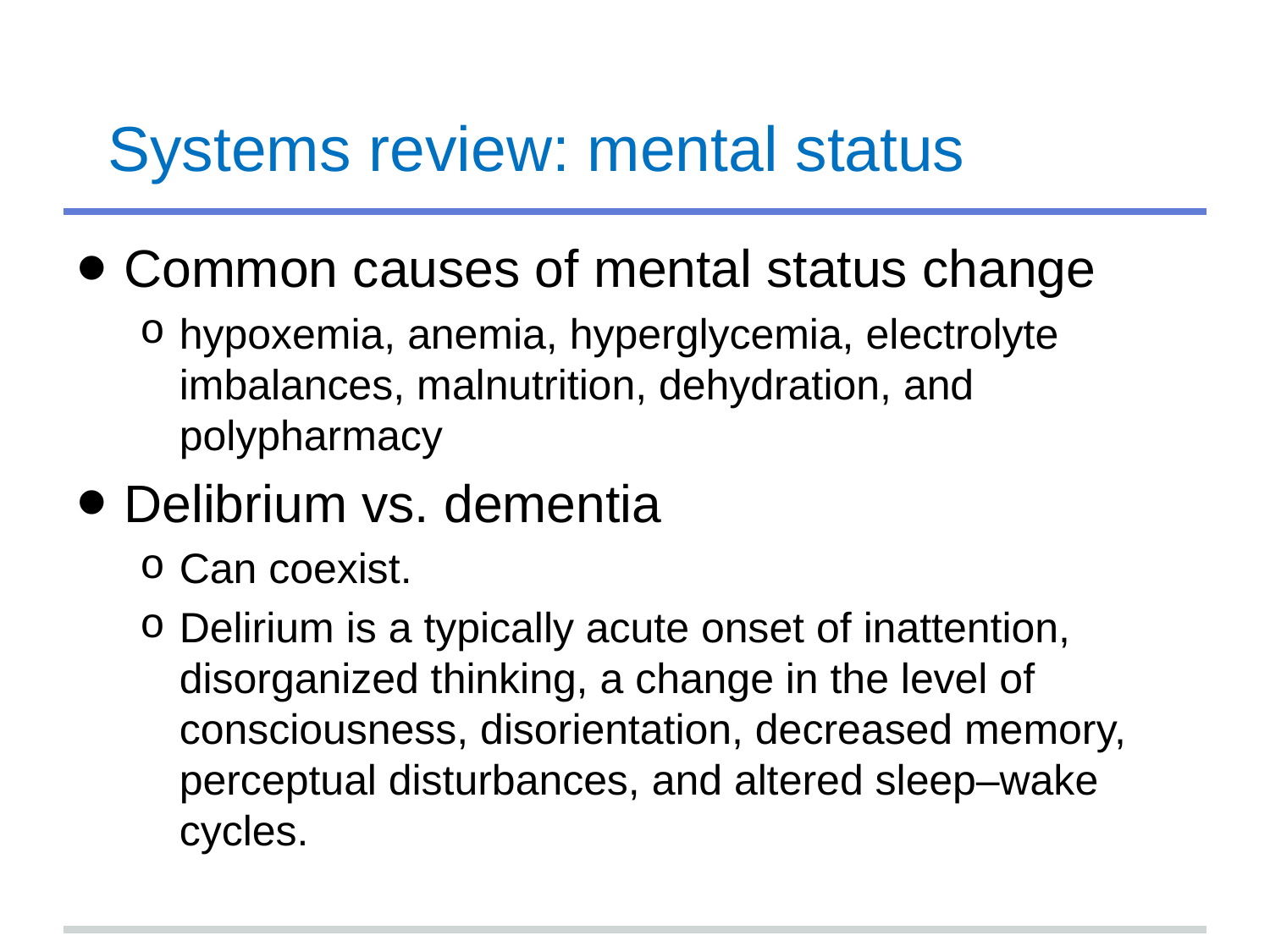

# Systems review: mental status
Common causes of mental status change
hypoxemia, anemia, hyperglycemia, electrolyte imbalances, malnutrition, dehydration, and polypharmacy
Delibrium vs. dementia
Can coexist.
Delirium is a typically acute onset of inattention, disorganized thinking, a change in the level of consciousness, disorientation, decreased memory, perceptual disturbances, and altered sleep–wake cycles.